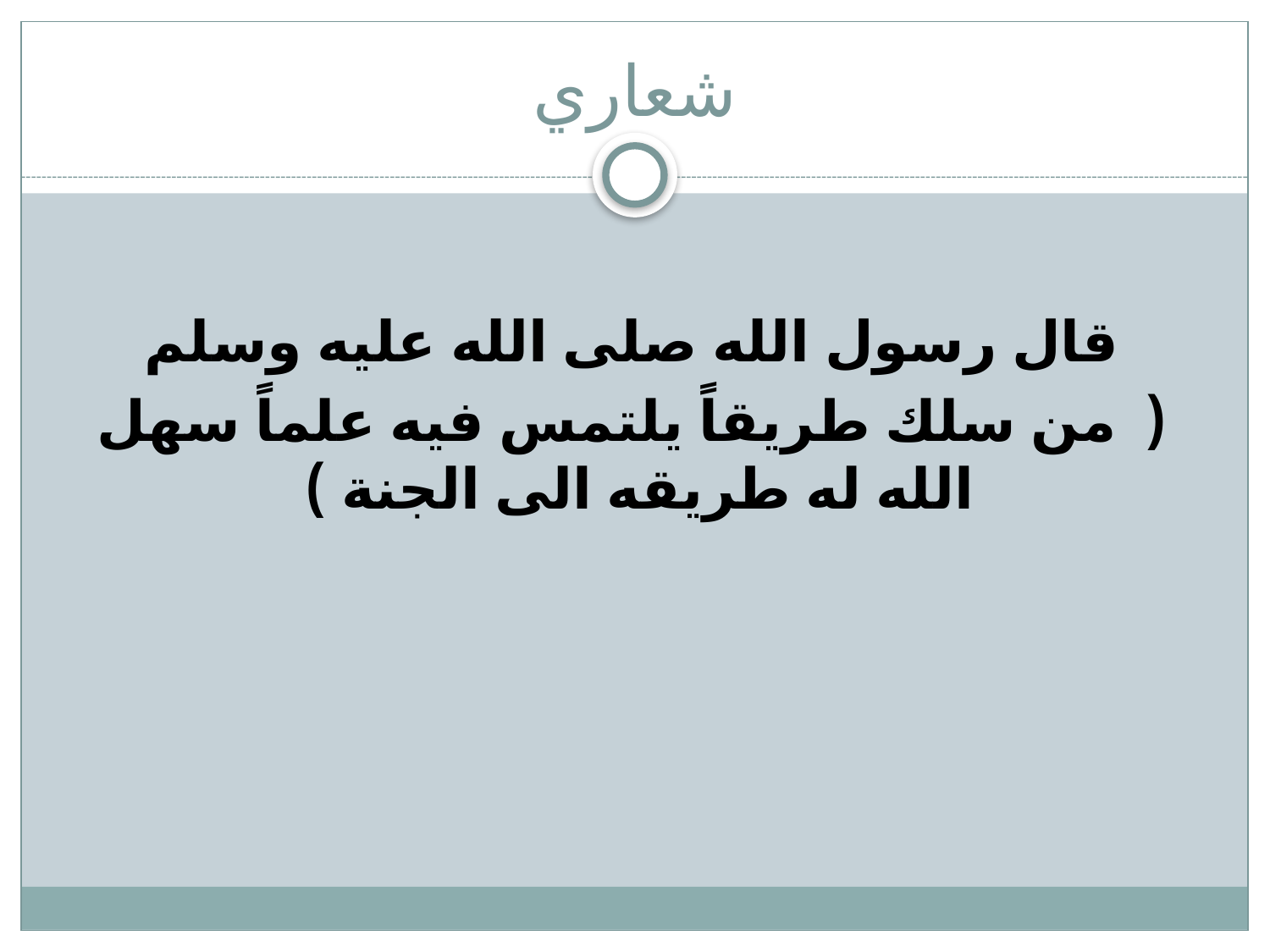

# شعاري

قال رسول الله صلى الله عليه وسلم
(  من سلك طريقاً يلتمس فيه علماً سهل الله له طريقه الى الجنة )